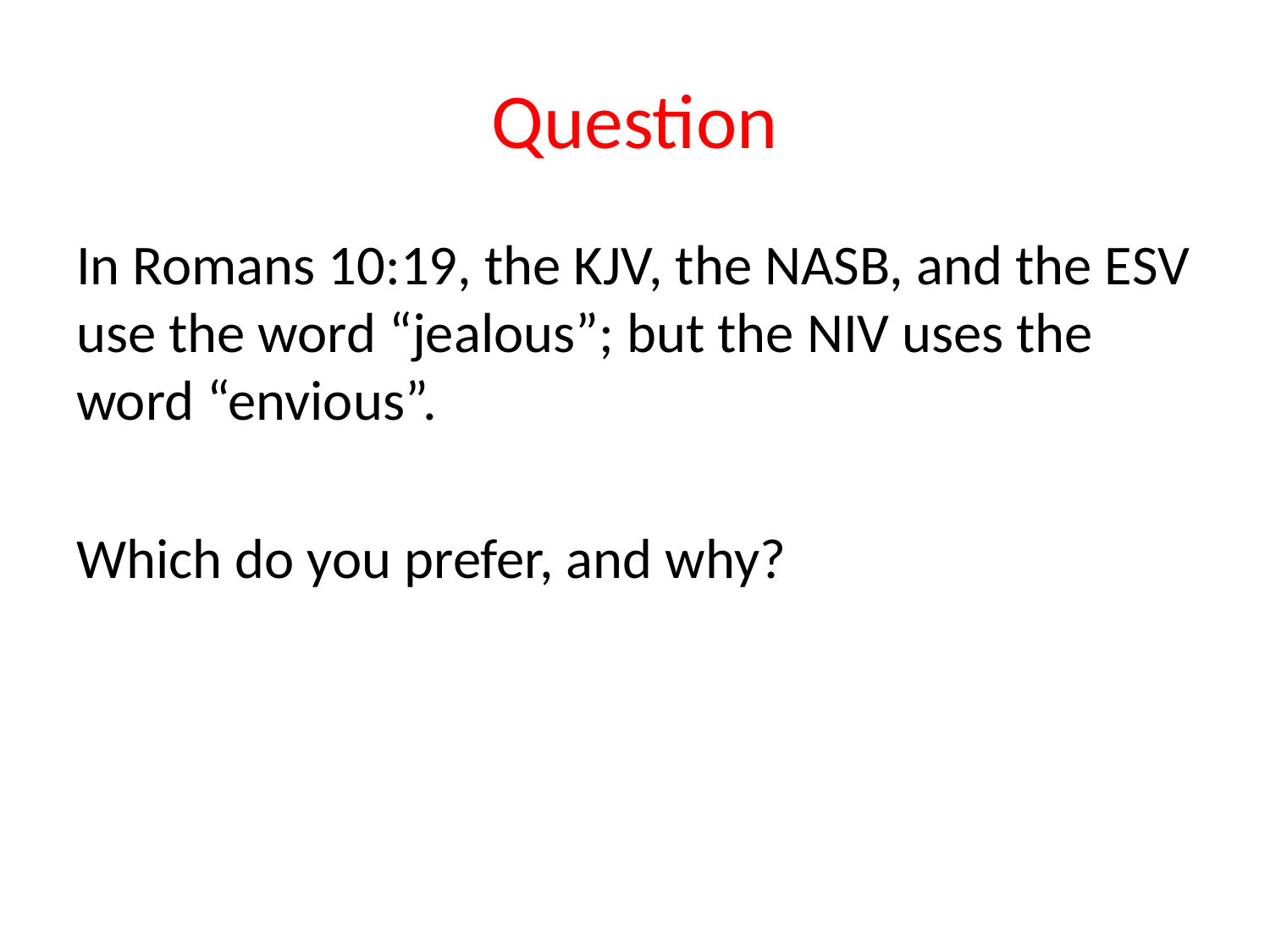

# Question
In Romans 10:19, the KJV, the NASB, and the ESV use the word “jealous”; but the NIV uses the word “envious”.

Which do you prefer, and why?